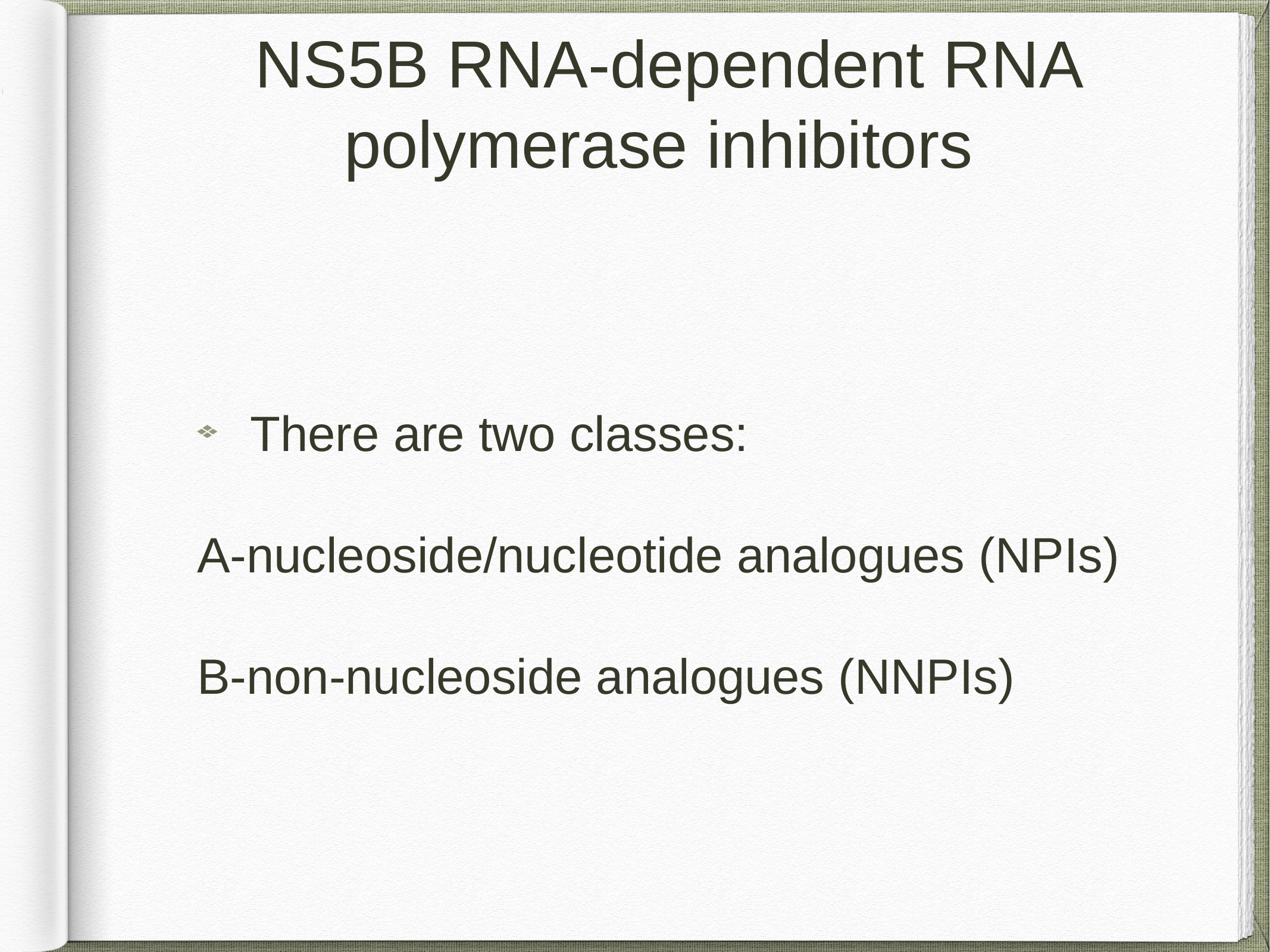

# NS5B RNA-dependent RNA polymerase inhibitors
There are two classes:
A-nucleoside/nucleotide analogues (NPIs)
B-non-nucleoside analogues (NNPIs)